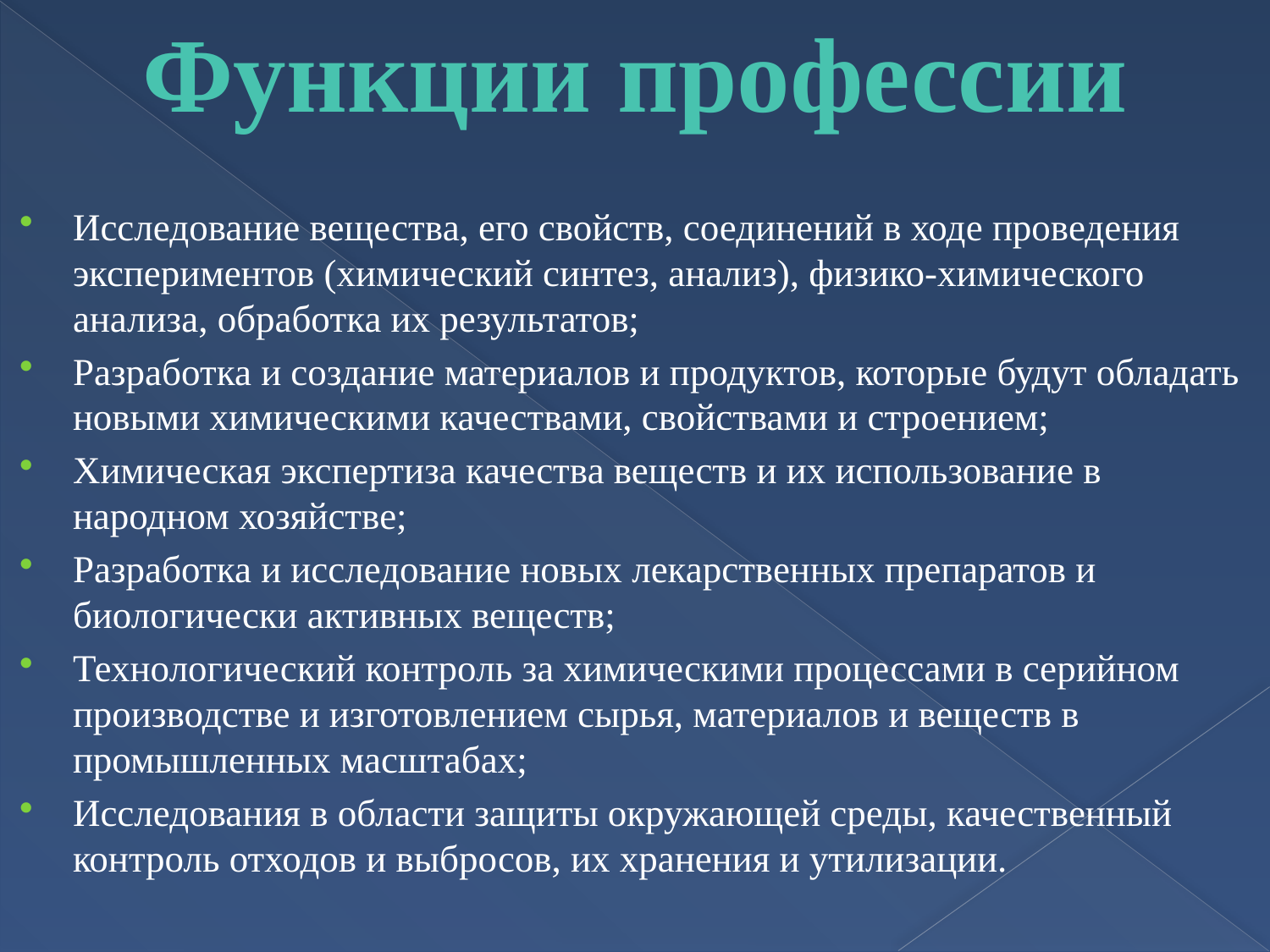

Функции профессии
Исследование вещества, его свойств, соединений в ходе проведения экспериментов (химический синтез, анализ), физико-химического анализа, обработка их результатов;
Разработка и создание материалов и продуктов, которые будут обладать новыми химическими качествами, свойствами и строением;
Химическая экспертиза качества веществ и их использование в народном хозяйстве;
Разработка и исследование новых лекарственных препаратов и биологически активных веществ;
Технологический контроль за химическими процессами в серийном производстве и изготовлением сырья, материалов и веществ в промышленных масштабах;
Исследования в области защиты окружающей среды, качественный контроль отходов и выбросов, их хранения и утилизации.